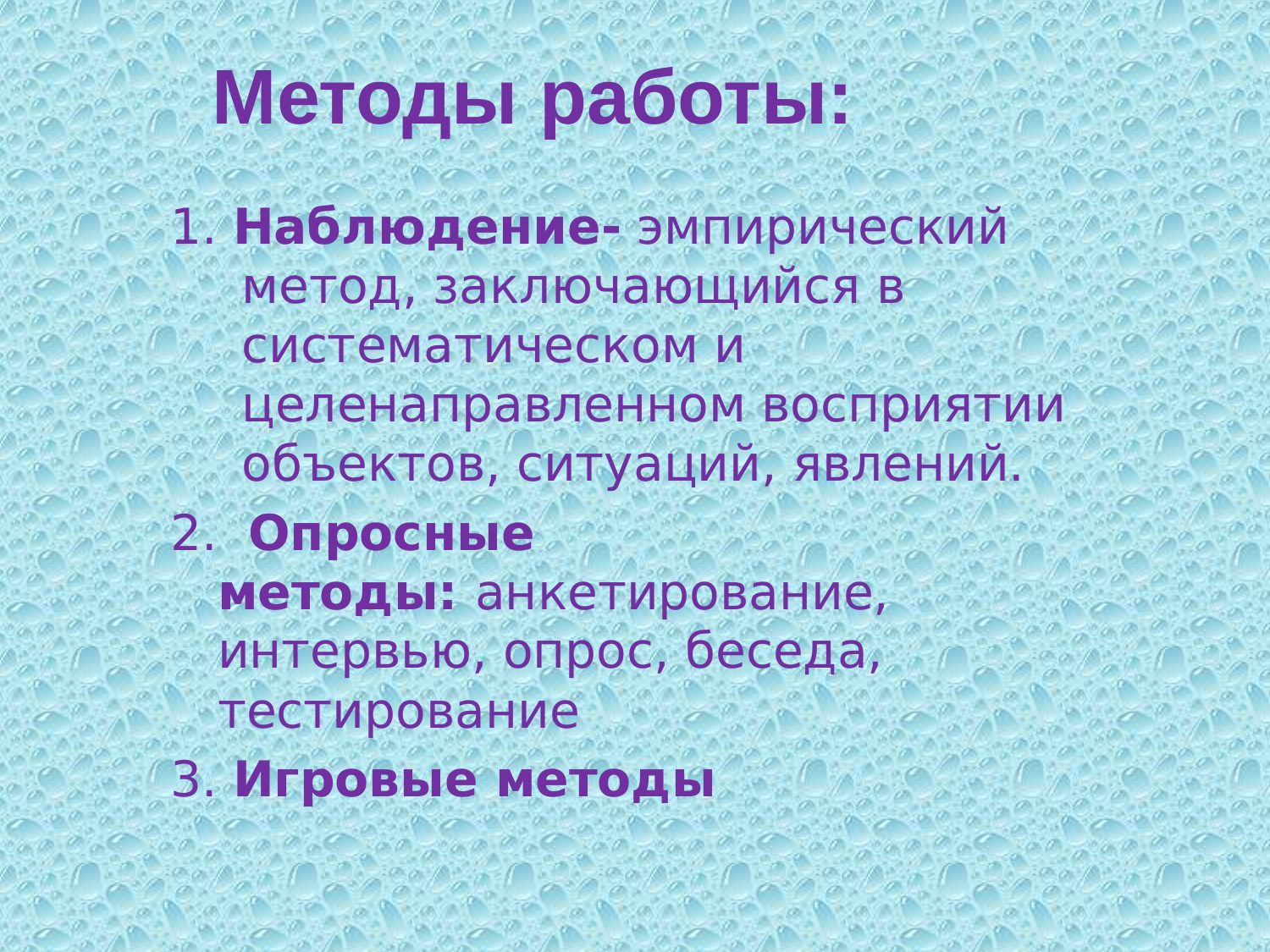

# Методы работы:
1. Наблюдение- эмпирический метод, заключающийся в систематическом и целенаправленном восприятии объектов, ситуаций, явлений.
2.  Опросные методы: анкетирование, интервью, опрос, беседа, тестирование
3. Игровые методы